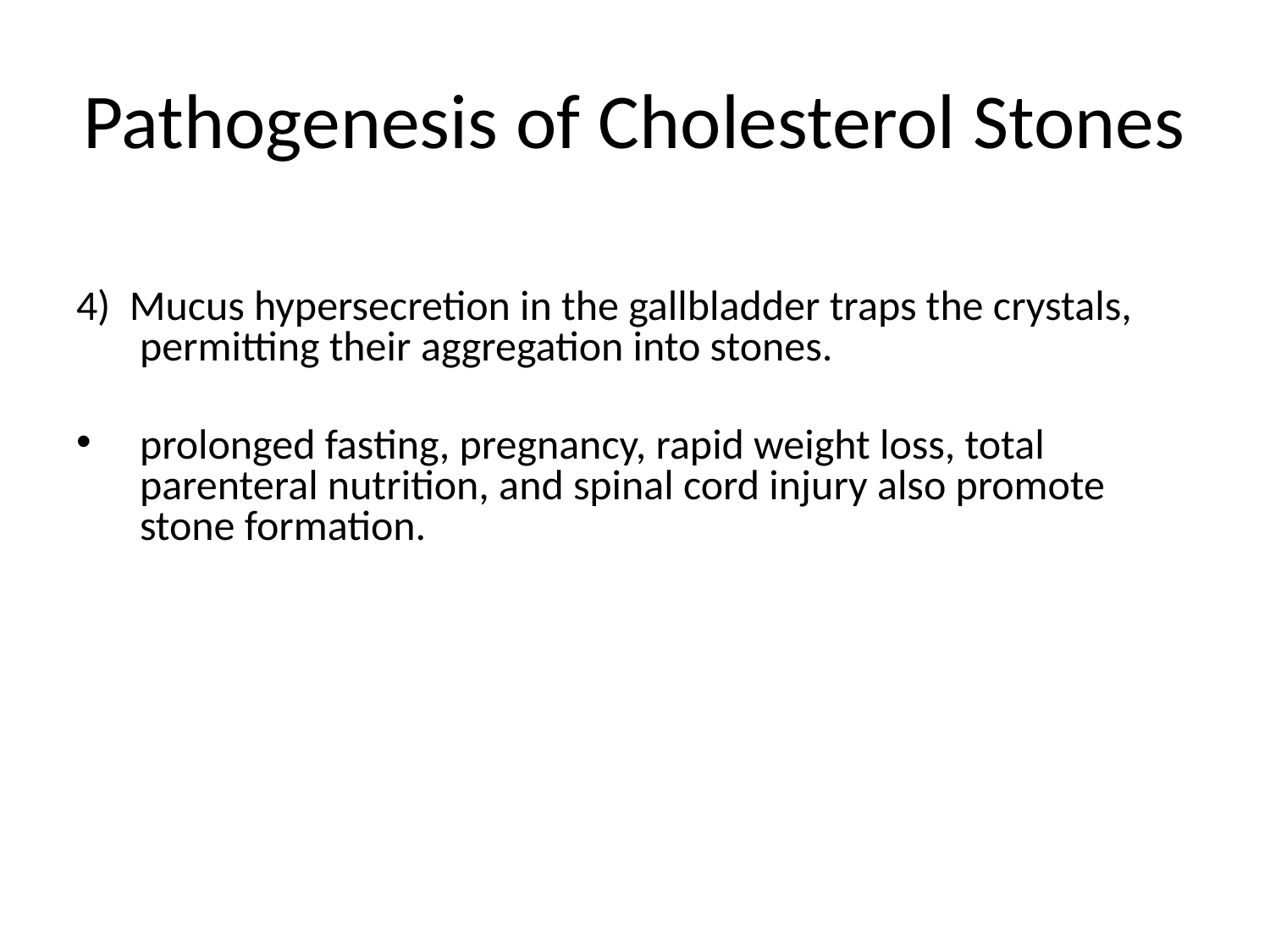

# Pathogenesis of Cholesterol Stones

4)  Mucus hypersecretion in the gallbladder traps the crystals, permitting their aggregation into stones.

prolonged fasting, pregnancy, rapid weight loss, total parenteral nutrition, and spinal cord injury also promote stone formation.